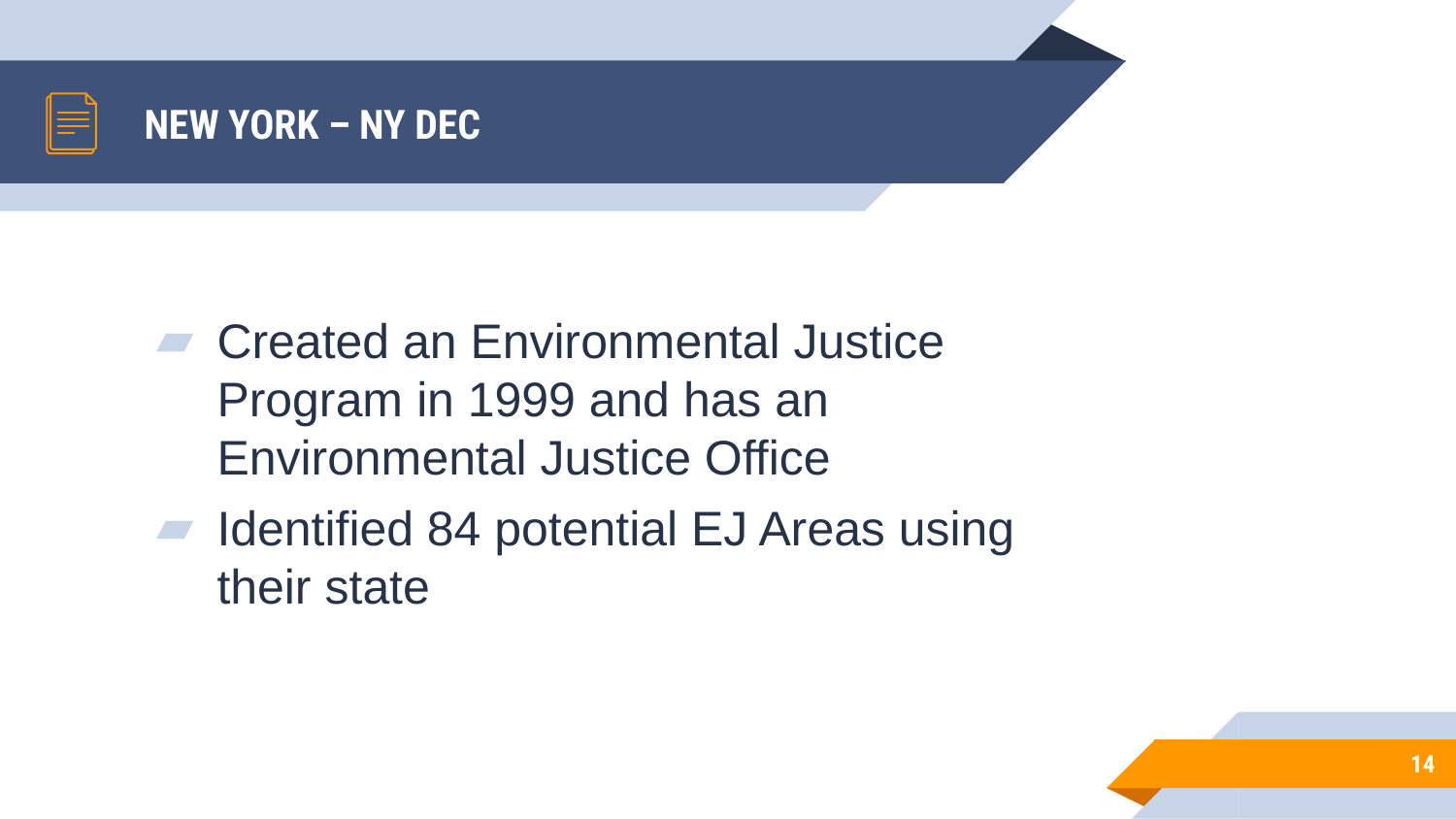

# NEW YORK – NY DEC

Created an Environmental Justice Program in 1999 and has an Environmental Justice Office
Identified 84 potential EJ Areas using their state
14